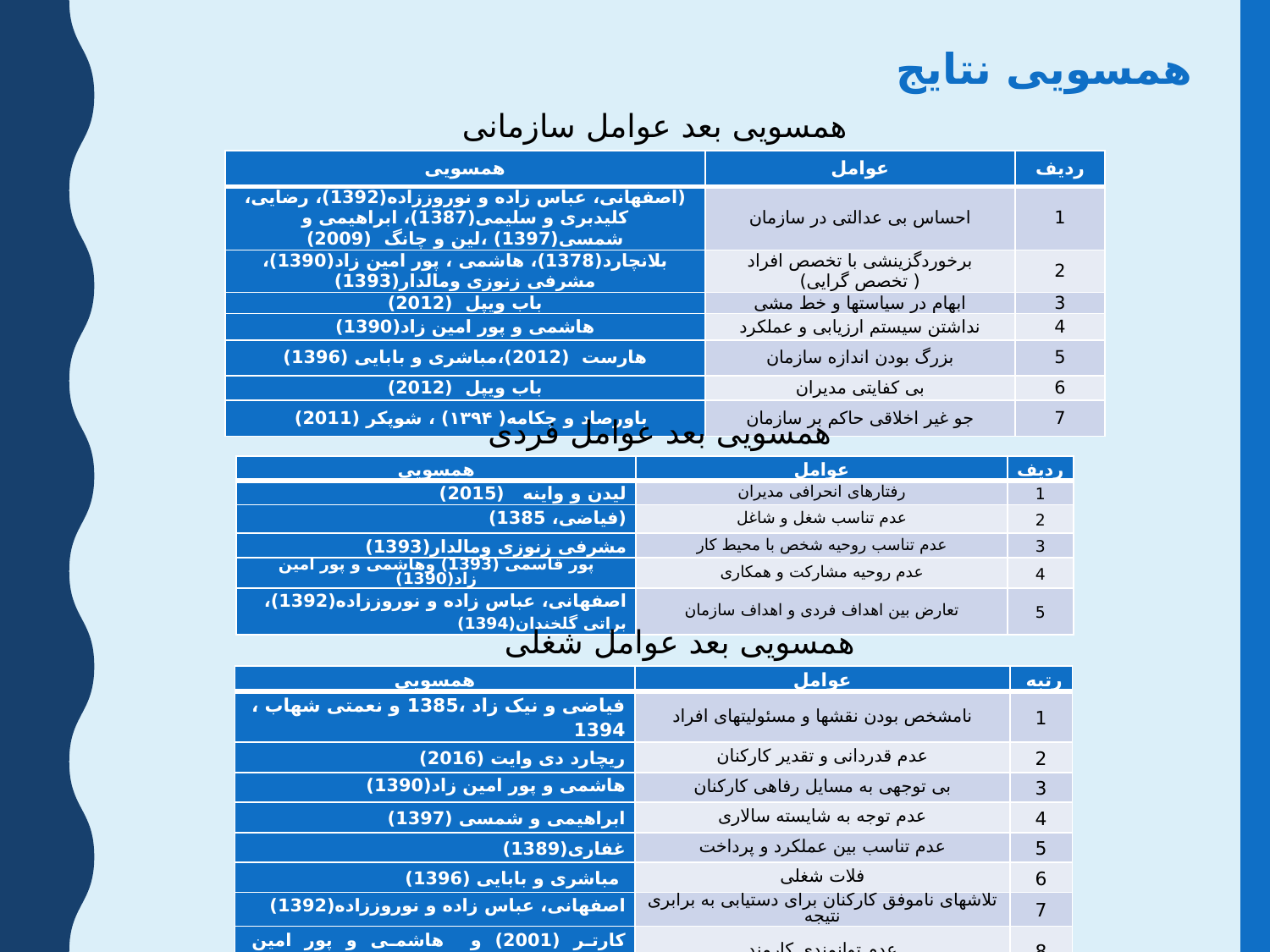

همسویی نتایج

همسویی بعد عوامل سازمانی
| همسویی | عوامل | ردیف |
| --- | --- | --- |
| (اصفهانی، عباس زاده و نوروززاده(1392)، رضایی، کلیدبری و سلیمی(1387)، ابراهیمی و شمسی(1397) ،لین و چانگ (2009) | احساس بی عدالتی در سازمان | 1 |
| بلانچارد(1378)، هاشمی ، پور امین زاد(1390)، مشرفی زنوزی ومالدار(1393) | برخوردگزینشی با تخصص افراد ( تخصص گرایی) | 2 |
| باب ویپل (2012) | ابهام در سیاست­ها و خط مشی | 3 |
| هاشمی و پور امین زاد(1390) | نداشتن سیستم ارزیابی و عملکرد | 4 |
| هارست (2012)،مباشری و بابایی (1396) | بزرگ بودن اندازه سازمان | 5 |
| باب ویپل (2012) | بی کفایتی مدیران | 6 |
| باورصاد و چکامه( ۱۳۹۴) ، شوپکر (2011) | جو غیر اخلاقی حاکم بر سازمان | 7 |
همسویی بعد عوامل فردی
| همسویی | عوامل | ردیف |
| --- | --- | --- |
| لیدن و واینه (2015) | رفتارهای انحرافی مدیران | 1 |
| (فیاضی، 1385) | عدم تناسب شغل و شاغل | 2 |
| مشرفی زنوزی ومالدار(1393) | عدم تناسب روحیه شخص با محیط کار | 3 |
| پور قاسمی (1393) وهاشمی و پور امین زاد(1390) | عدم روحیه مشارکت و همکاری | 4 |
| اصفهانی، عباس زاده و نوروززاده(1392)، براتی گلخندان(1394) | تعارض بین اهداف فردى و اهداف سازمان | 5 |
همسویی بعد عوامل شغلی
| همسویی | عوامل | رتبه |
| --- | --- | --- |
| فیاضی و نیک زاد ،1385 و نعمتی شهاب ، 1394 | نامشخص بودن نقشها و مسئولیتهای افراد | 1 |
| ریچارد دی وایت (2016) | عدم قدردانی و تقدیر کارکنان | 2 |
| هاشمی و پور امین زاد(1390) | بی توجهی به مسایل رفاهی کارکنان | 3 |
| ابراهیمی و شمسی (1397) | عدم توجه به شایسته سالاری | 4 |
| غفاری(1389) | عدم تناسب بین عملکرد و پرداخت | 5 |
| مباشری و بابایی (1396) | فلات شغلی | 6 |
| اصفهانی، عباس زاده و نوروززاده(1392) | تلاشهاى ناموفق کارکنان براى دستیابى به برابرى نتیجه | 7 |
| کارتر (2001) و هاشمی و پور امین زاد(1390) | عدم توانمندی کارمند | 8 |